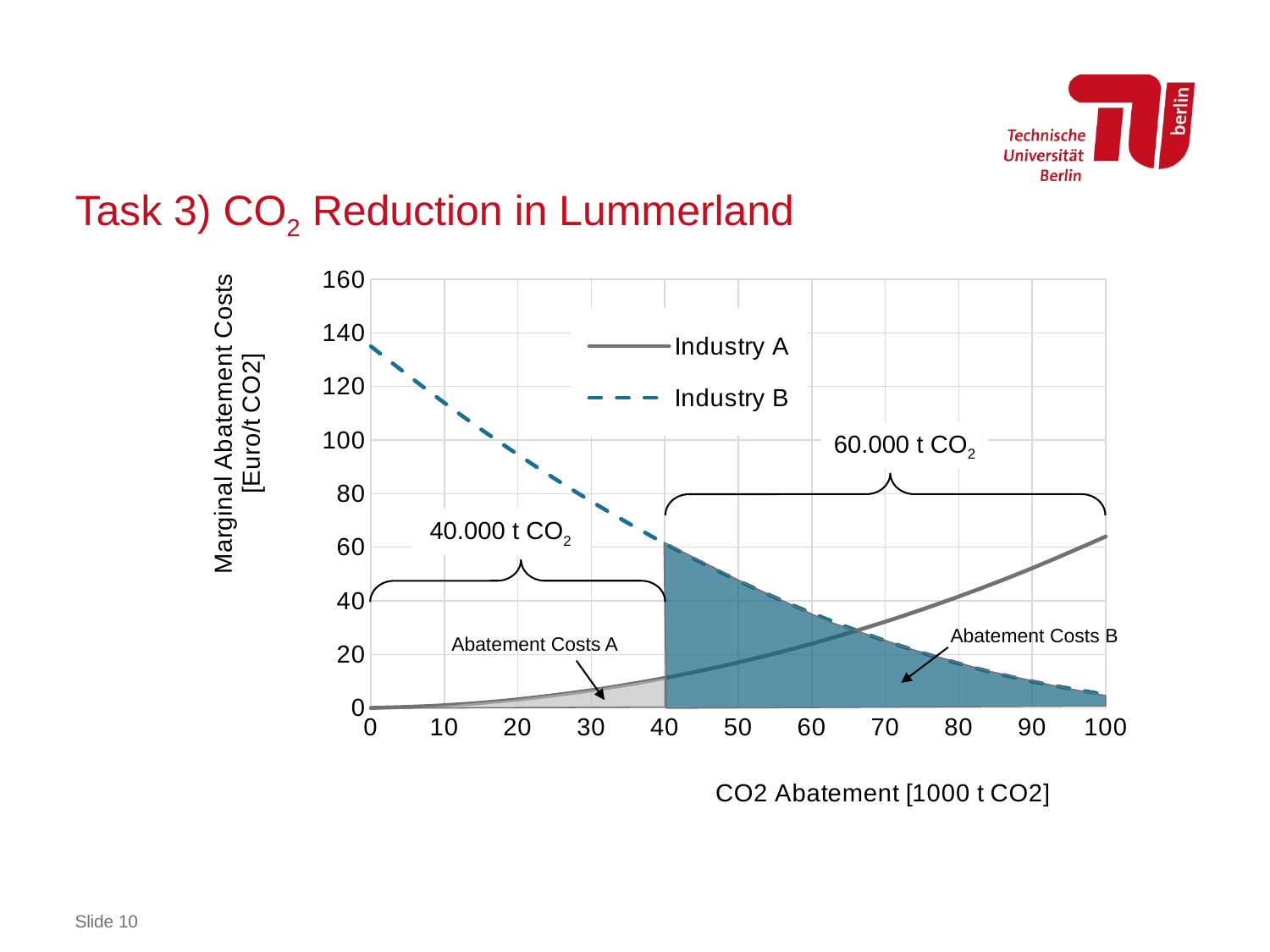

# Task 3) CO2 Reduction in Lummerland

### Chart

| Category | Industry A | Industry B |
|---|---|---|
60.000 t CO2

40.000 t CO2

Abatement Costs B
Abatement Costs A

Slide 10